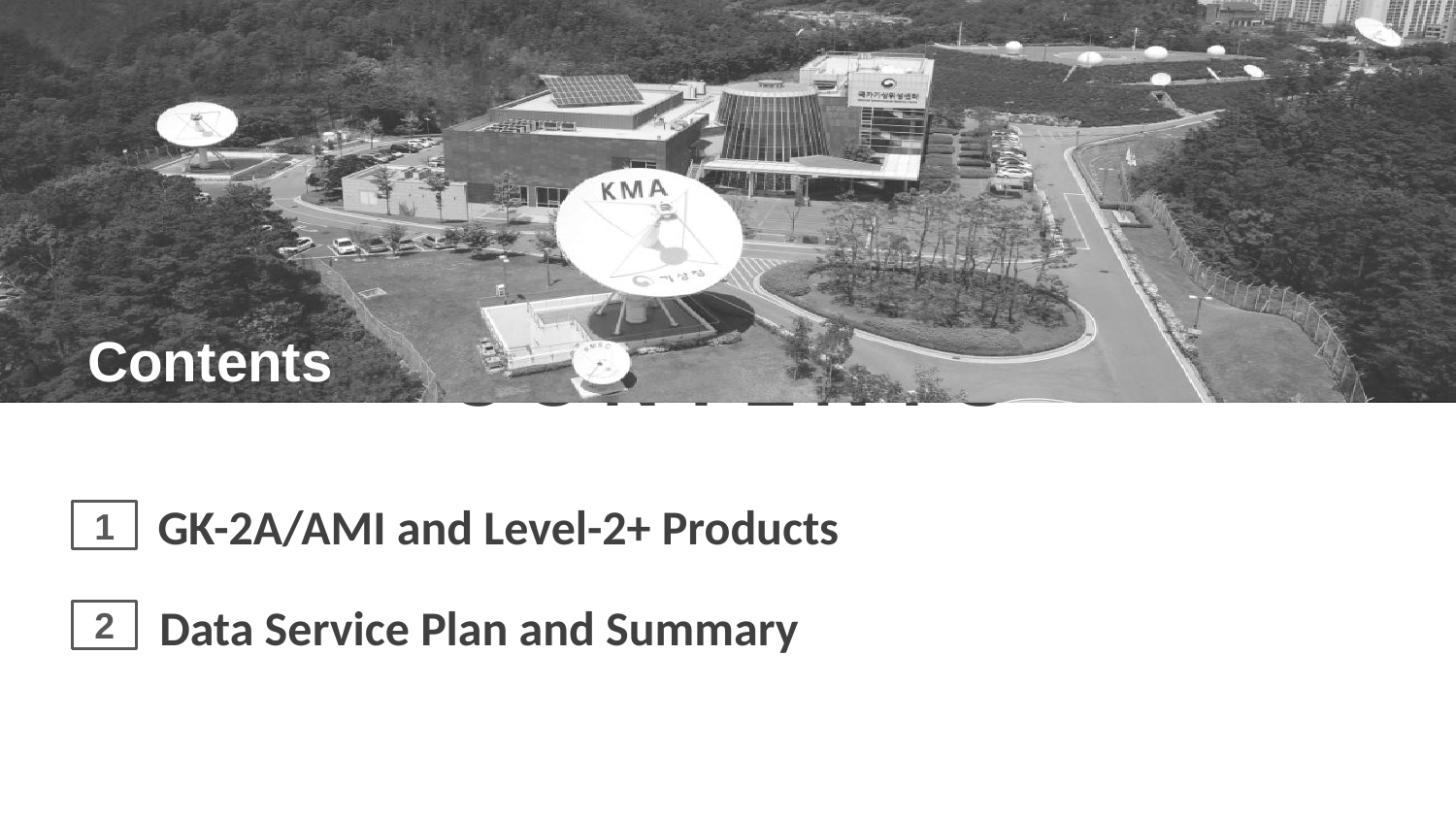

# GK-2A/AMI and Level-2+ Products
1
2
Data Service Plan and Summary